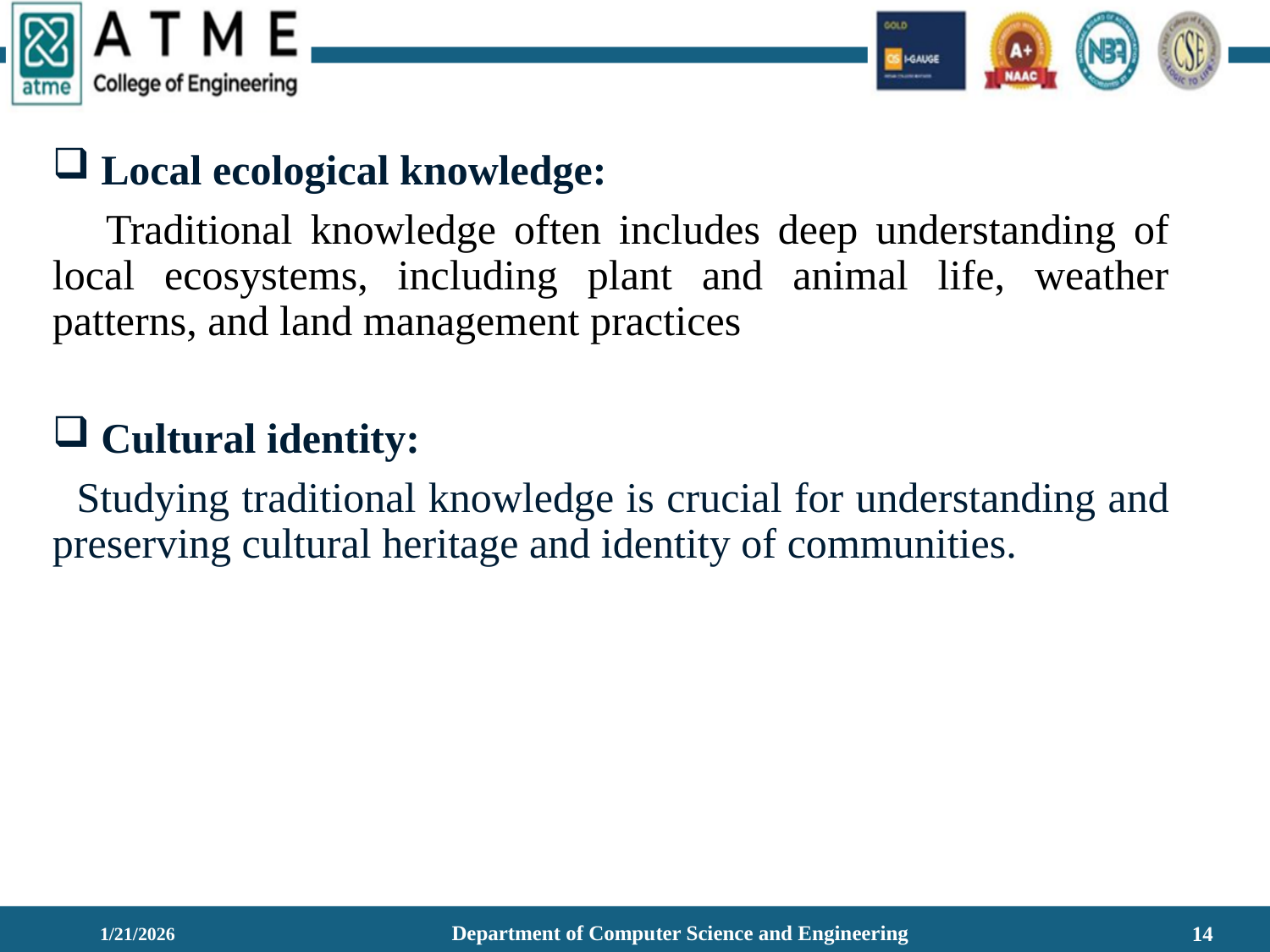

Local ecological knowledge:
   Traditional knowledge often includes deep understanding of local ecosystems, including plant and animal life, weather patterns, and land management practices

 Cultural identity:
  Studying traditional knowledge is crucial for understanding and preserving cultural heritage and identity of communities.

Department of Computer Science and Engineering
1/21/2026
14